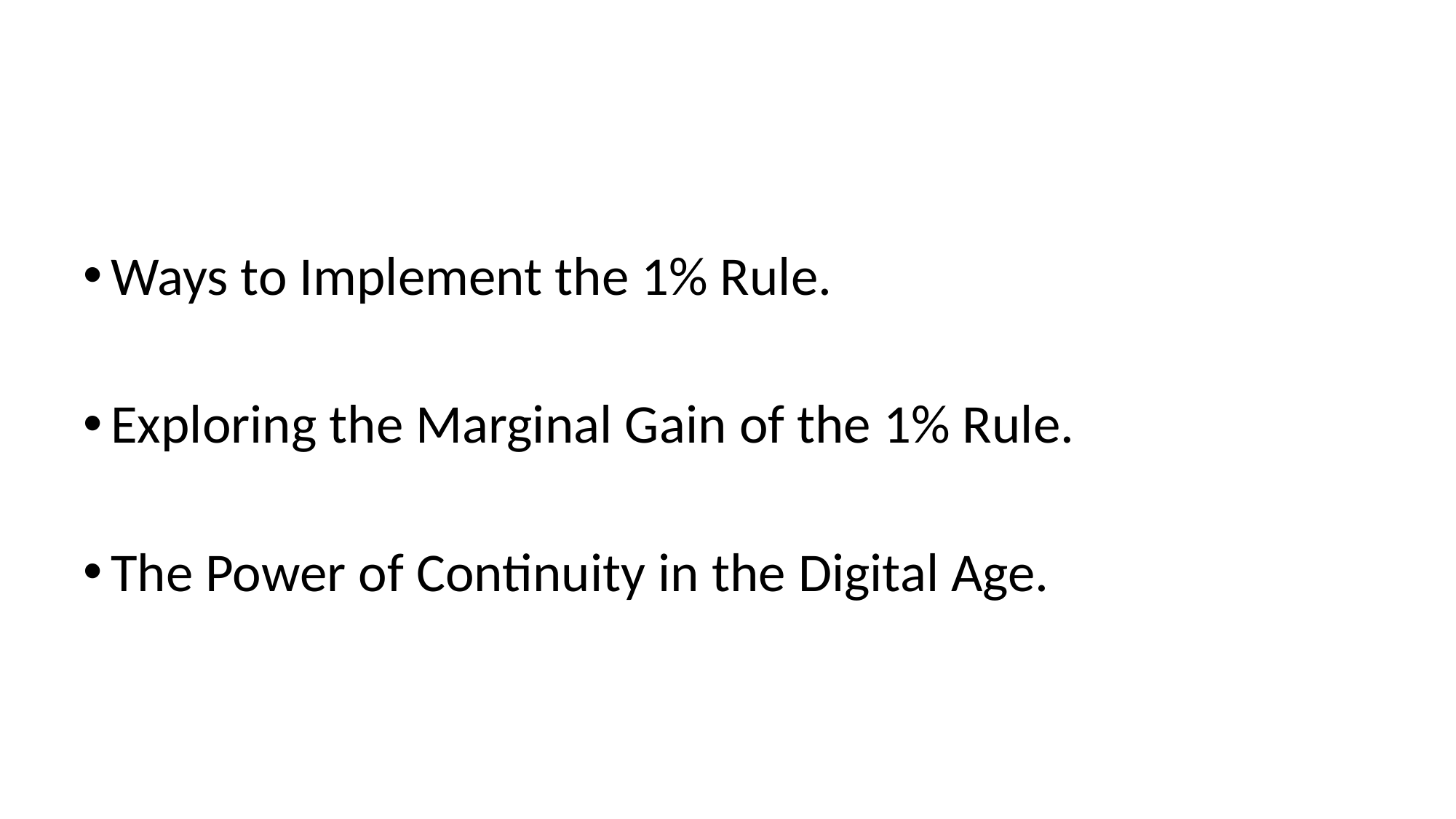

Ways to Implement the 1% Rule.

Exploring the Marginal Gain of the 1% Rule.

The Power of Continuity in the Digital Age.